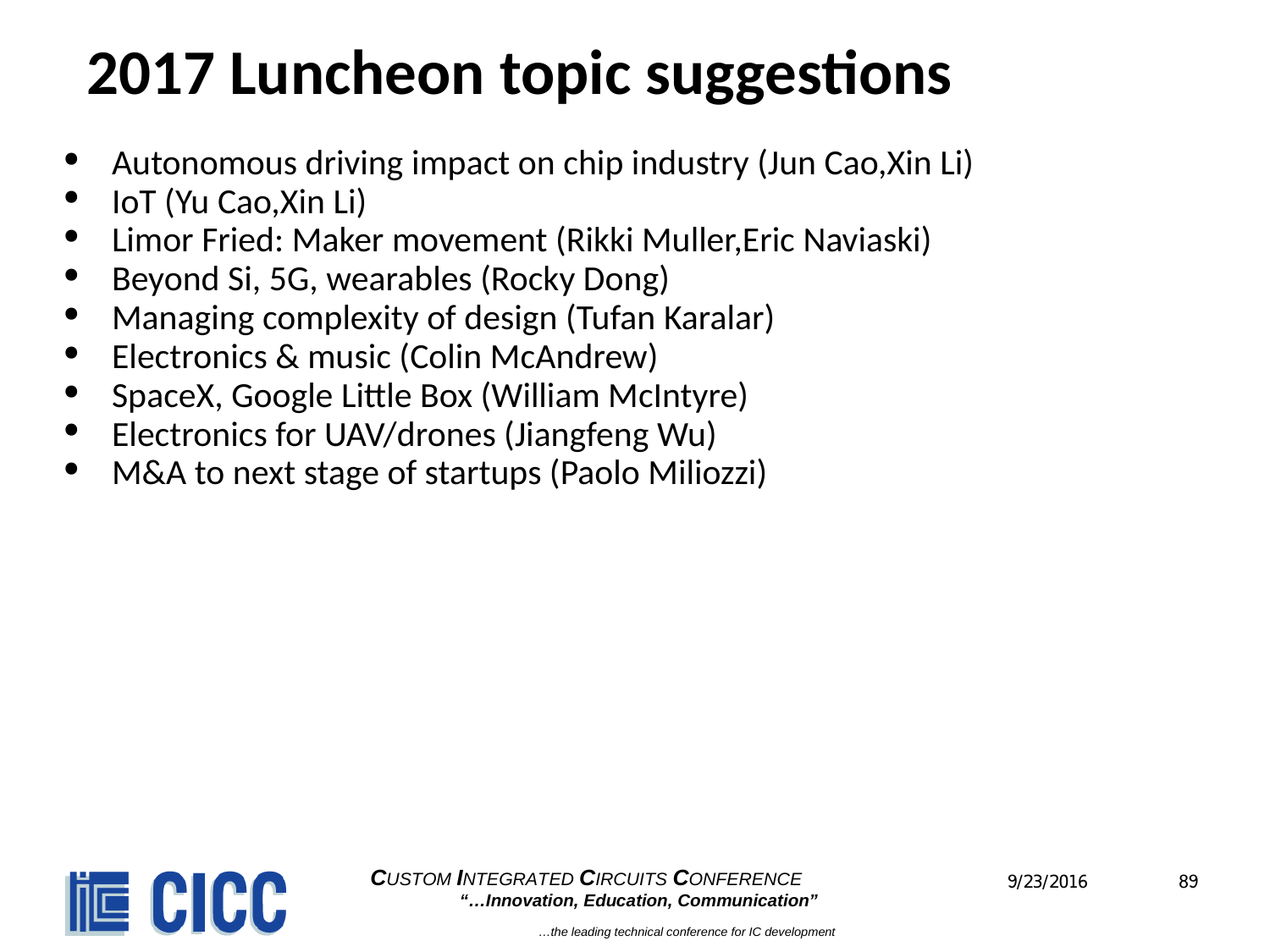

# 2017 Luncheon topic suggestions
Autonomous driving impact on chip industry (Jun Cao,Xin Li)
IoT (Yu Cao,Xin Li)
Limor Fried: Maker movement (Rikki Muller,Eric Naviaski)
Beyond Si, 5G, wearables (Rocky Dong)
Managing complexity of design (Tufan Karalar)
Electronics & music (Colin McAndrew)
SpaceX, Google Little Box (William McIntyre)
Electronics for UAV/drones (Jiangfeng Wu)
M&A to next stage of startups (Paolo Miliozzi)